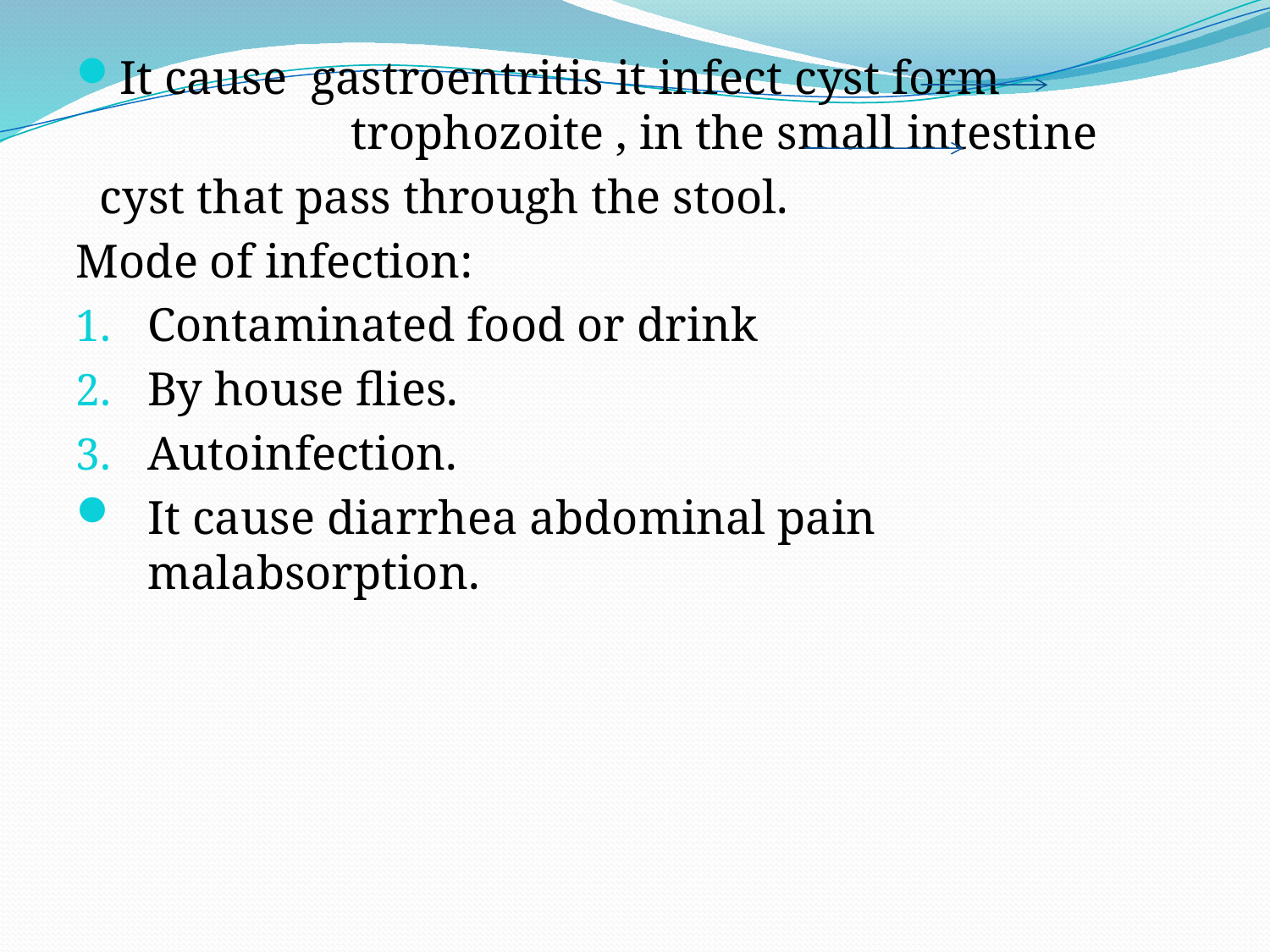

It cause  gastroentritis it infect cyst form                                     trophozoite , in the small intestine
  cyst that pass through the stool.
Mode of infection:
Contaminated food or drink
By house flies.
Autoinfection.
It cause diarrhea abdominal pain malabsorption.